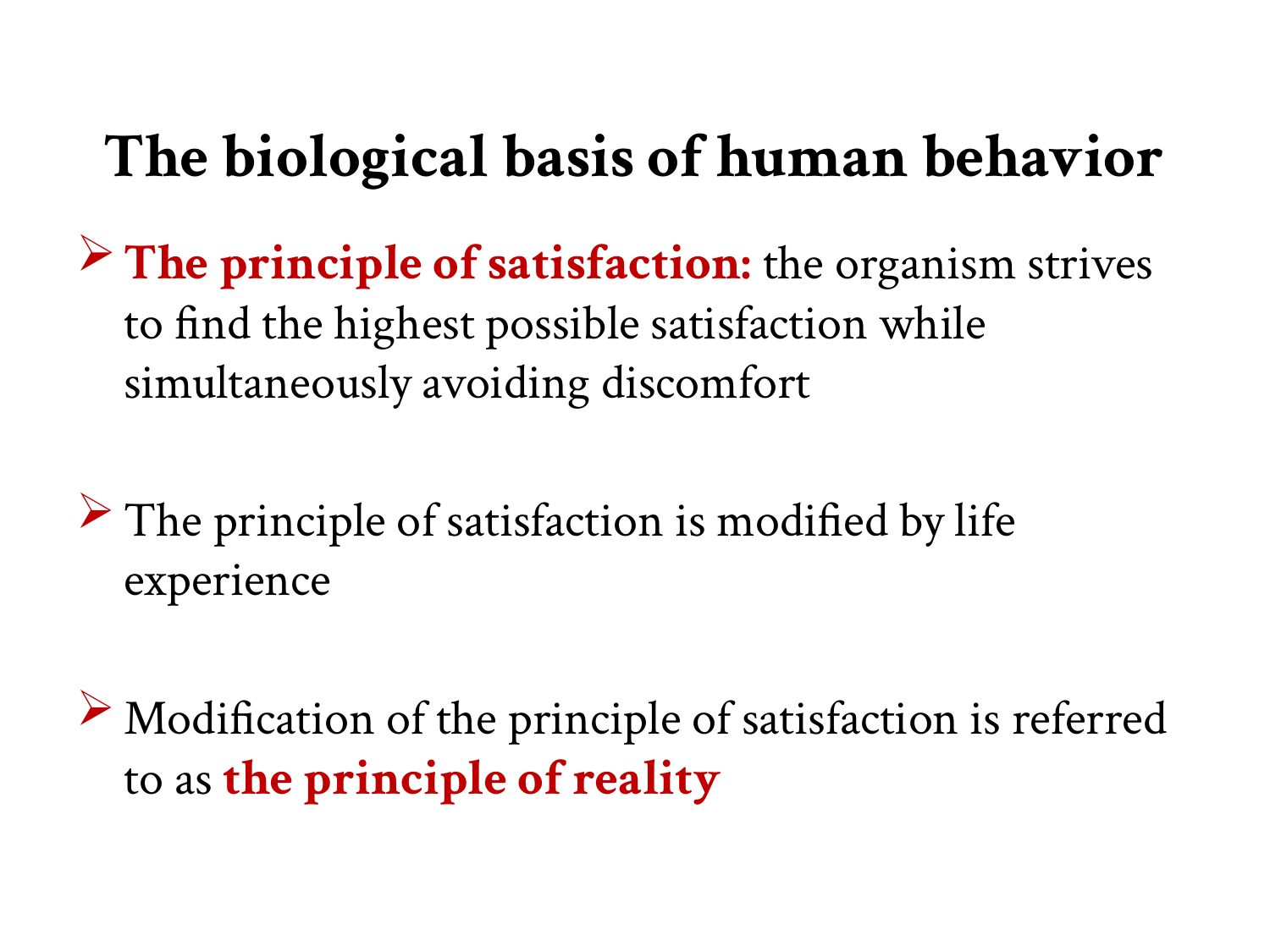

# The biological basis of human behavior
The principle of satisfaction: the organism strives to find the highest possible satisfaction while simultaneously avoiding discomfort

The principle of satisfaction is modified by life experience

Modification of the principle of satisfaction is referred to as the principle of reality